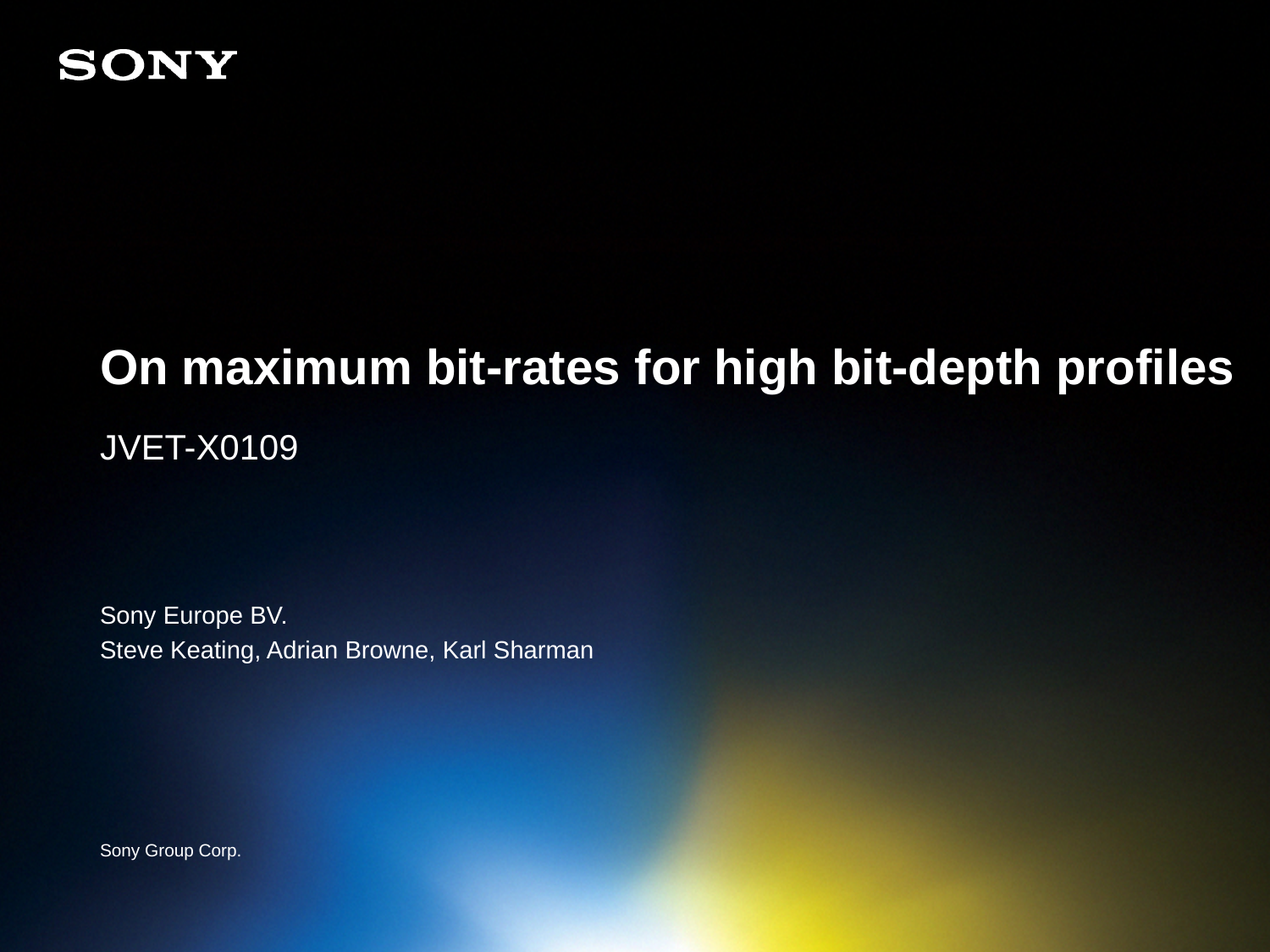

# On maximum bit-rates for high bit-depth profiles
JVET-X0109
Sony Europe BV.
Steve Keating, Adrian Browne, Karl Sharman
Sony Group Corp.